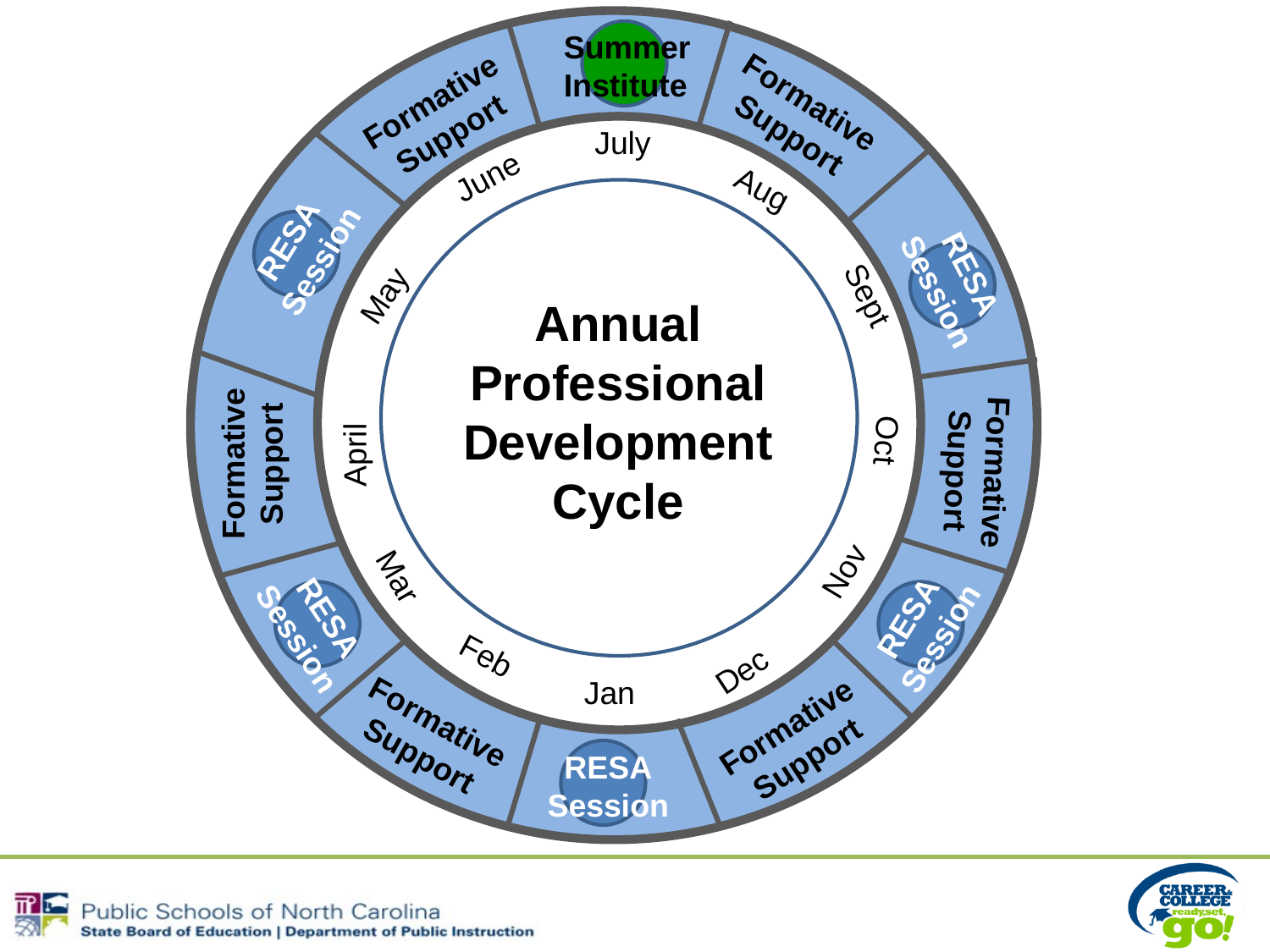

Summer
Institute
Formative
Support
Formative
Support

July
June
Aug

RESA
Session

RESA
Session

May
Sept
Annual
Professional
Development
Cycle
Formative
Support
April
Oct
Formative
Support
Nov
Mar

RESA
Session
RESA
Session
Feb
Dec
Jan
Formative
Support
Formative
Support

RESA
Session